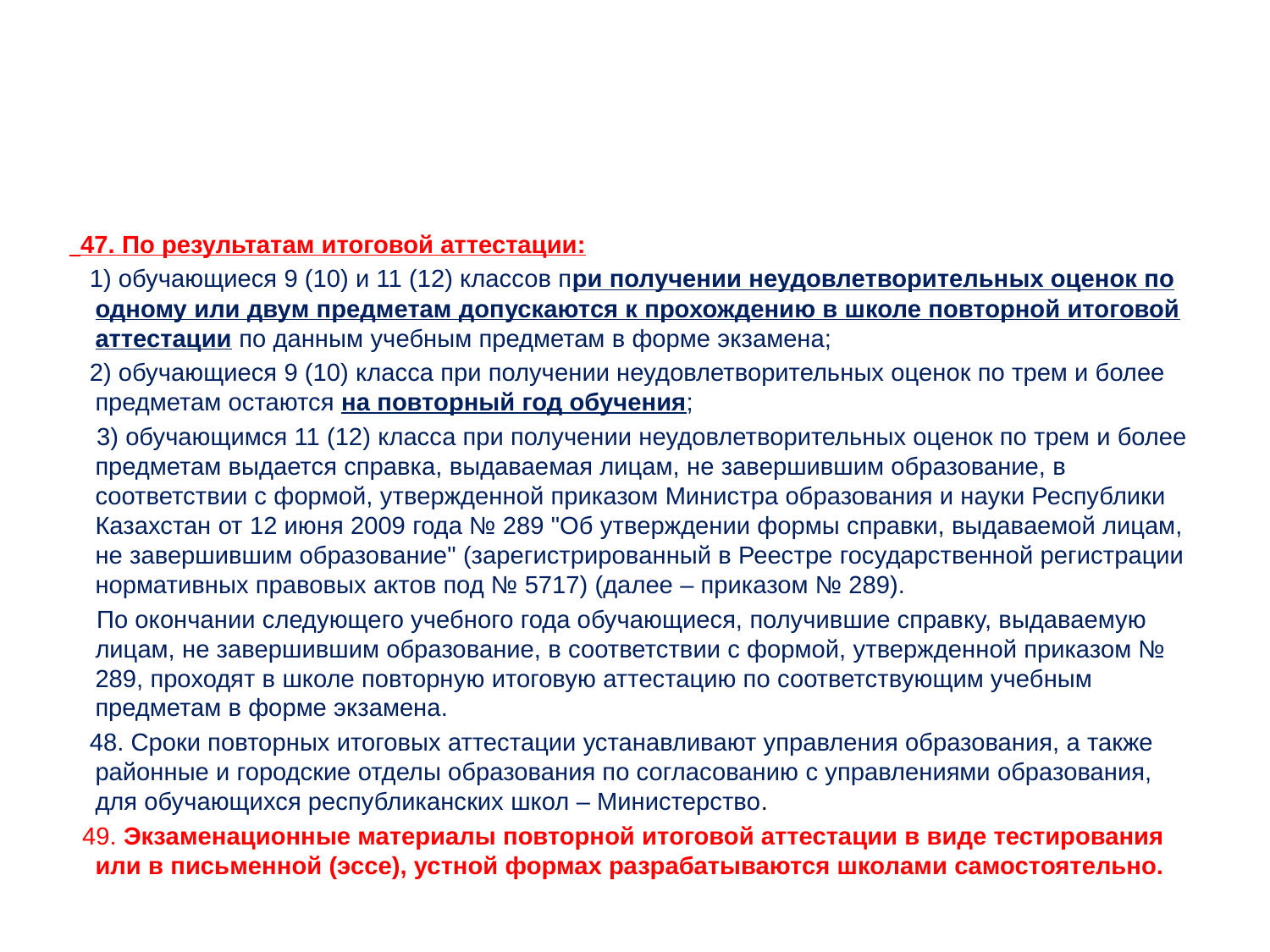

#
      47. По результатам итоговой аттестации:
      1) обучающиеся 9 (10) и 11 (12) классов при получении неудовлетворительных оценок по одному или двум предметам допускаются к прохождению в школе повторной итоговой аттестации по данным учебным предметам в форме экзамена;
      2) обучающиеся 9 (10) класса при получении неудовлетворительных оценок по трем и более предметам остаются на повторный год обучения;
       3) обучающимся 11 (12) класса при получении неудовлетворительных оценок по трем и более предметам выдается справка, выдаваемая лицам, не завершившим образование, в соответствии с формой, утвержденной приказом Министра образования и науки Республики Казахстан от 12 июня 2009 года № 289 "Об утверждении формы справки, выдаваемой лицам, не завершившим образование" (зарегистрированный в Реестре государственной регистрации нормативных правовых актов под № 5717) (далее – приказом № 289).
       По окончании следующего учебного года обучающиеся, получившие справку, выдаваемую лицам, не завершившим образование, в соответствии с формой, утвержденной приказом № 289, проходят в школе повторную итоговую аттестацию по соответствующим учебным предметам в форме экзамена.
      48. Сроки повторных итоговых аттестации устанавливают управления образования, а также районные и городские отделы образования по согласованию с управлениями образования, для обучающихся республиканских школ – Министерство.
      49. Экзаменационные материалы повторной итоговой аттестации в виде тестирования или в письменной (эссе), устной формах разрабатываются школами самостоятельно.